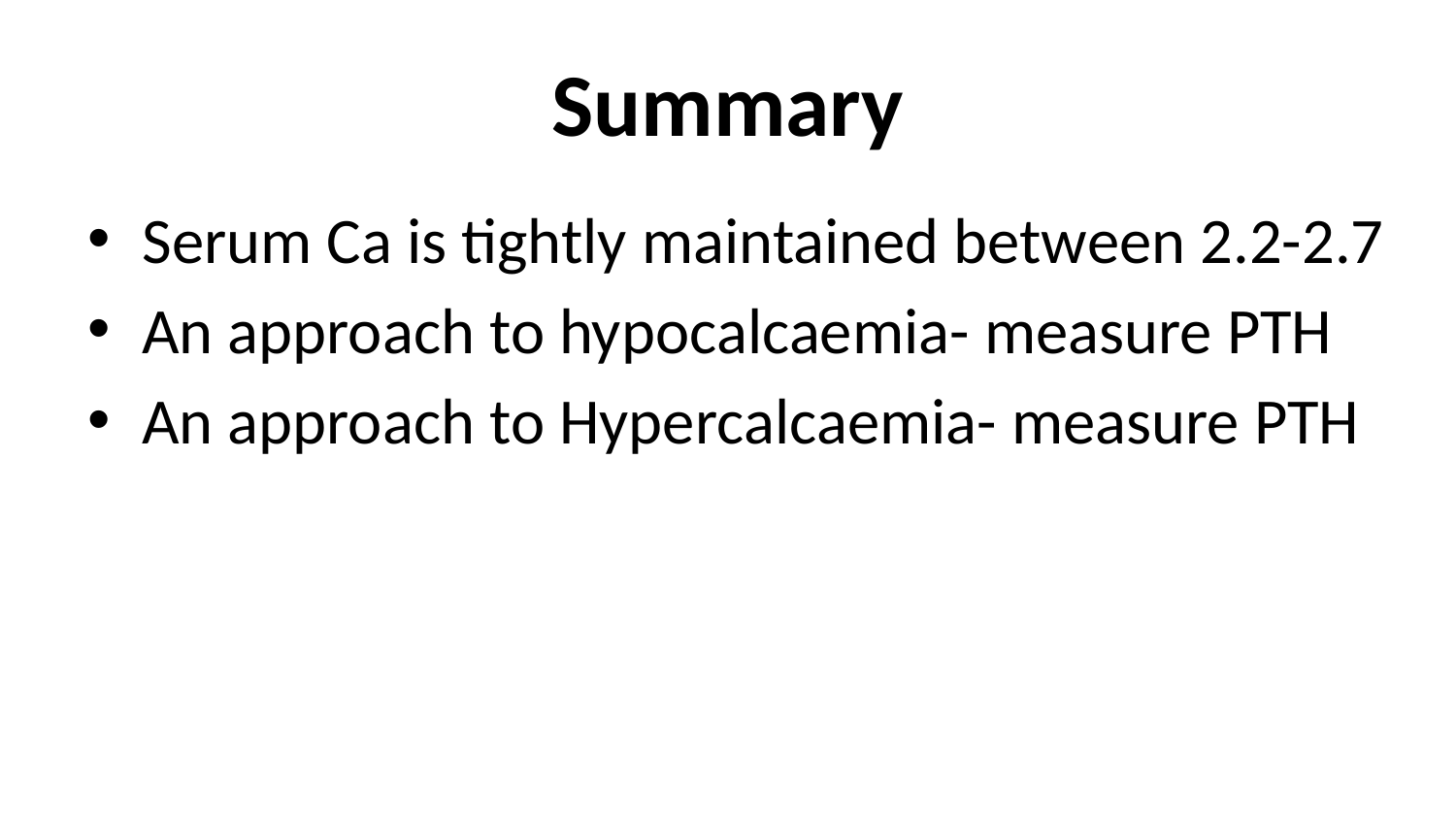

# Summary
Serum Ca is tightly maintained between 2.2-2.7
An approach to hypocalcaemia- measure PTH
An approach to Hypercalcaemia- measure PTH